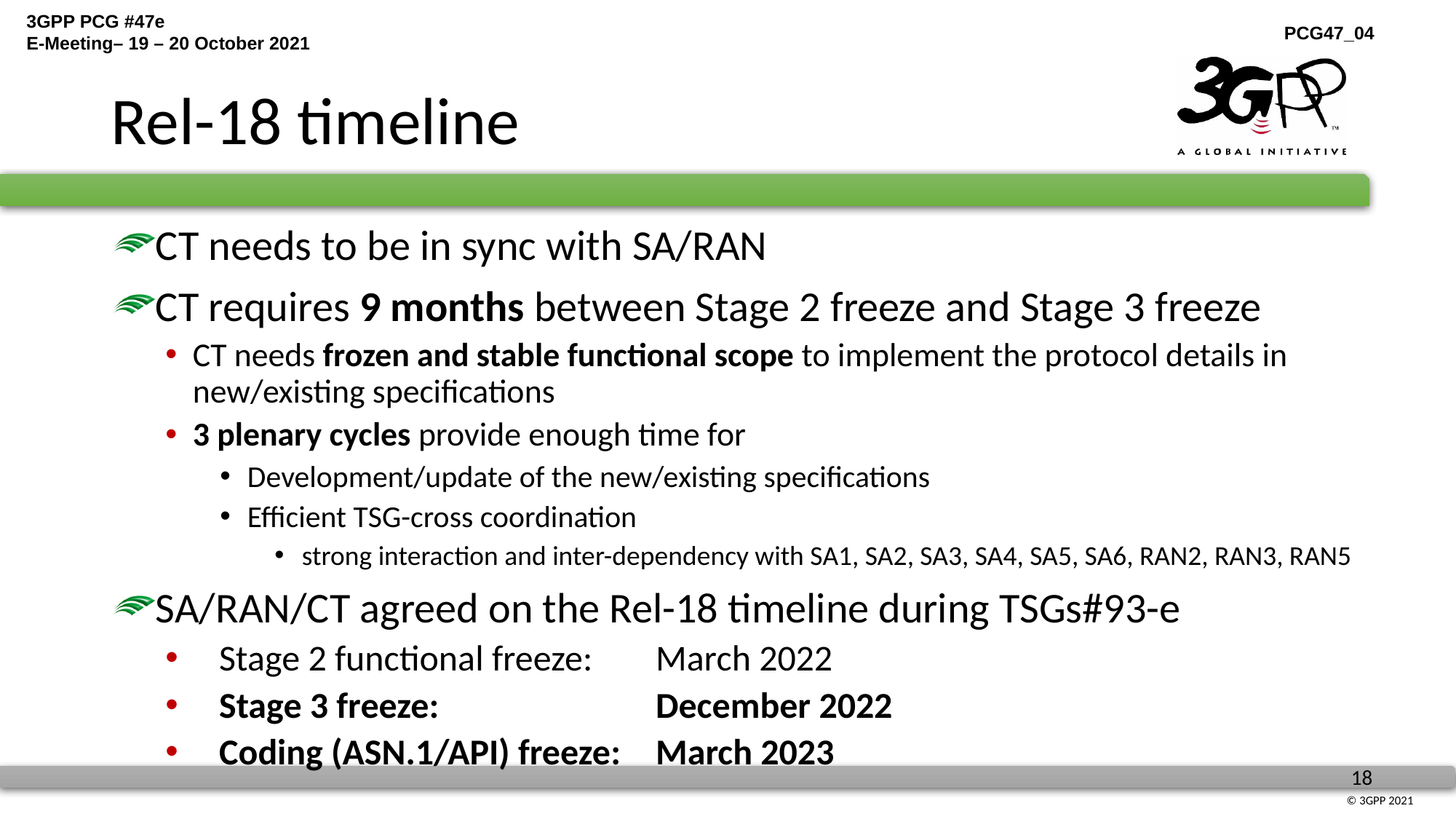

# Rel-18 timeline
CT needs to be in sync with SA/RAN
CT requires 9 months between Stage 2 freeze and Stage 3 freeze
CT needs frozen and stable functional scope to implement the protocol details in new/existing specifications
3 plenary cycles provide enough time for
Development/update of the new/existing specifications
Efficient TSG-cross coordination
strong interaction and inter-dependency with SA1, SA2, SA3, SA4, SA5, SA6, RAN2, RAN3, RAN5
SA/RAN/CT agreed on the Rel-18 timeline during TSGs#93-e
Stage 2 functional freeze:	March 2022
Stage 3 freeze:		December 2022
Coding (ASN.1/API) freeze:	March 2023